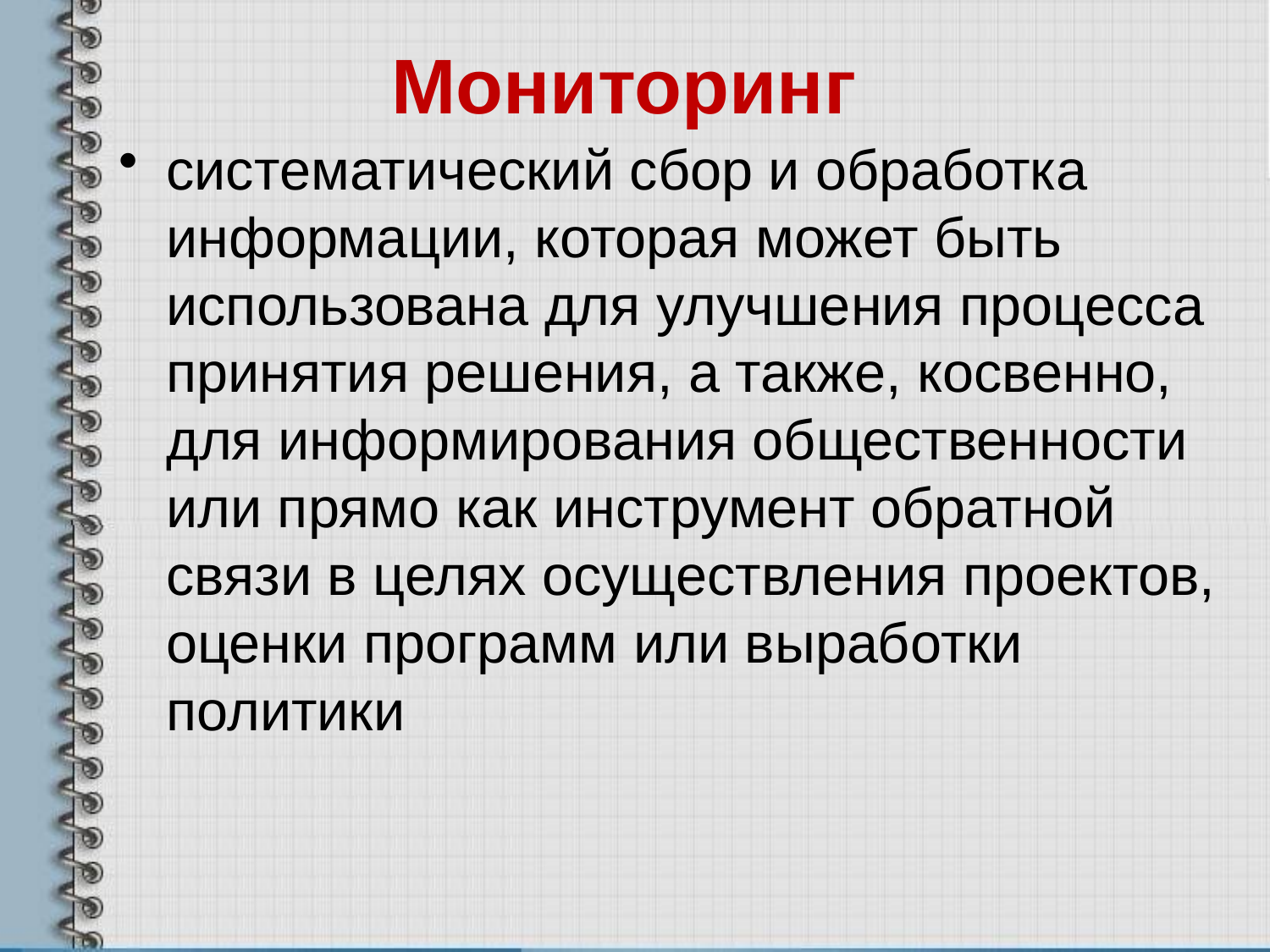

# Мониторинг
систематический сбор и обработка информации, которая может быть использована для улучшения процесса принятия решения, а также, косвенно, для информирования общественности или прямо как инструмент обратной связи в целях осуществления проектов, оценки программ или выработки политики